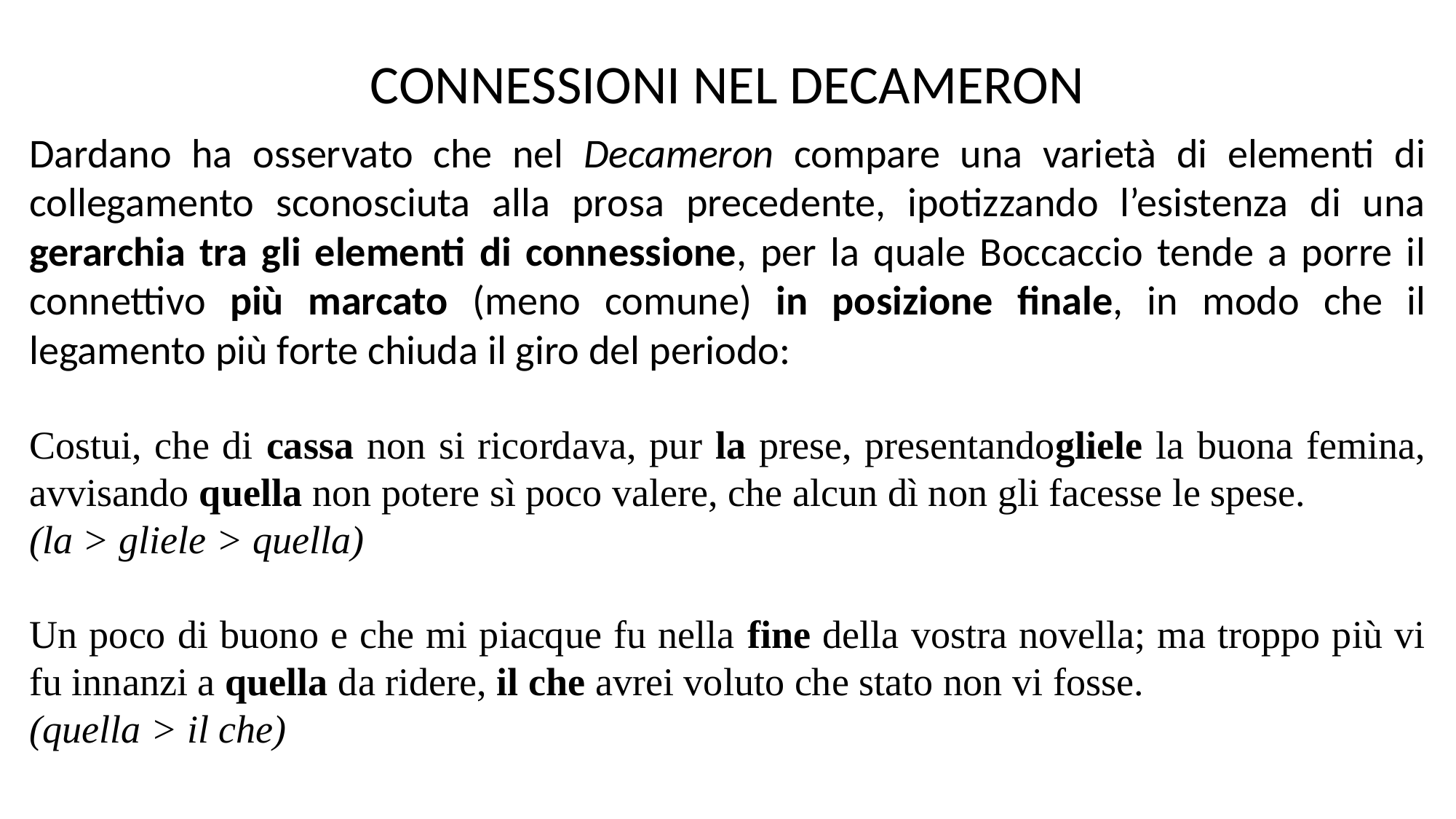

CONNESSIONI NEL DECAMERON
Dardano ha osservato che nel Decameron compare una varietà di elementi di collegamento sconosciuta alla prosa precedente, ipotizzando l’esistenza di una gerarchia tra gli elementi di connessione, per la quale Boccaccio tende a porre il connettivo più marcato (meno comune) in posizione finale, in modo che il legamento più forte chiuda il giro del periodo:

Costui, che di cassa non si ricordava, pur la prese, presentandogliele la buona femina, avvisando quella non potere sì poco valere, che alcun dì non gli facesse le spese.
(la > gliele > quella)

Un poco di buono e che mi piacque fu nella fine della vostra novella; ma troppo più vi fu innanzi a quella da ridere, il che avrei voluto che stato non vi fosse.
(quella > il che)